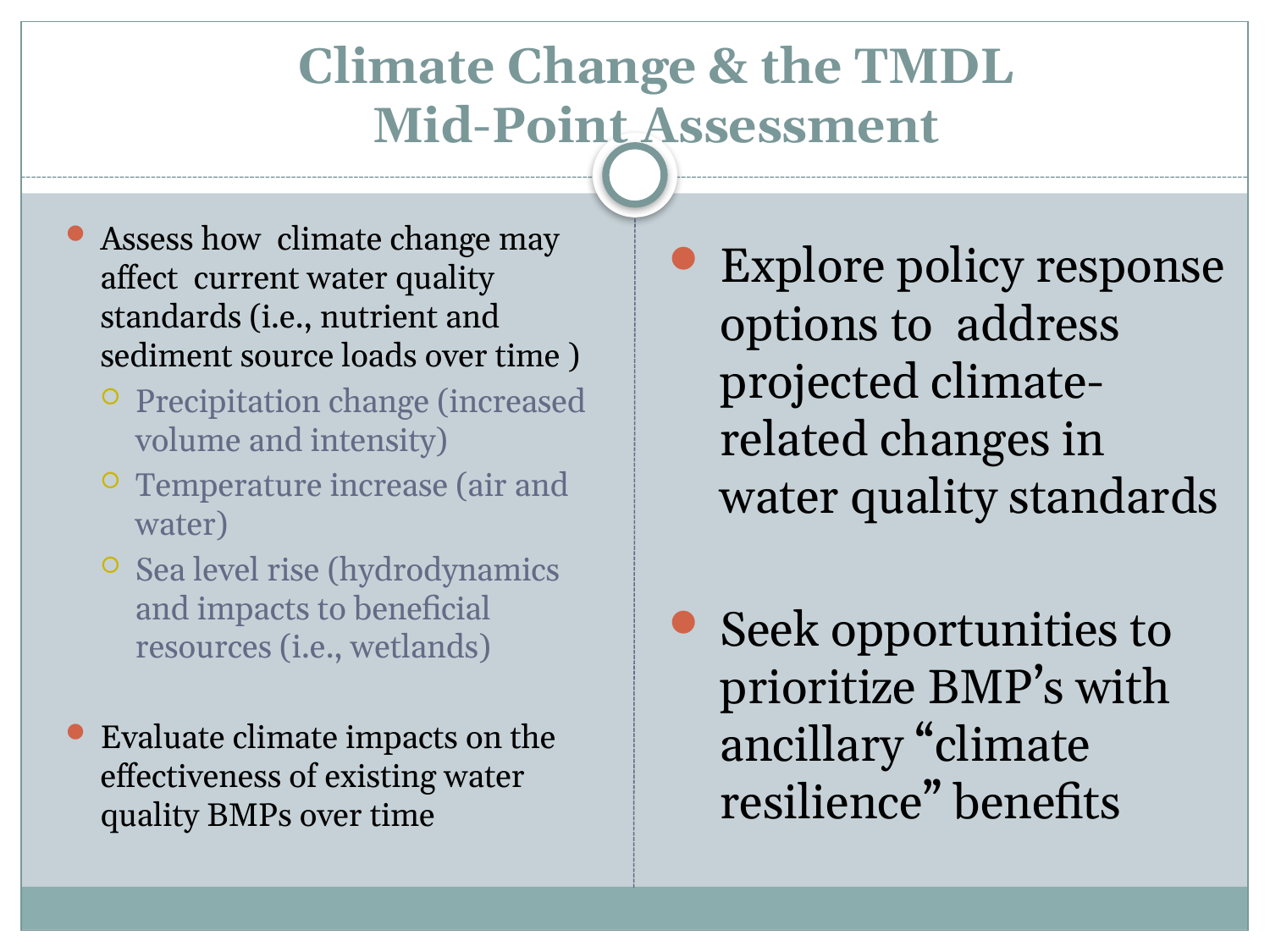

# Climate Change & the TMDL Mid-Point Assessment

Explore policy response options to  address projected climate-related changes in water quality standards

Seek opportunities to prioritize BMP’s with ancillary “climate resilience” benefits

Assess how  climate change may affect  current water quality standards (i.e., nutrient and sediment source loads over time )
Precipitation change (increased volume and intensity)
Temperature increase (air and water)
Sea level rise (hydrodynamics and impacts to beneficial resources (i.e., wetlands)

Evaluate climate impacts on the effectiveness of existing water quality BMPs over time